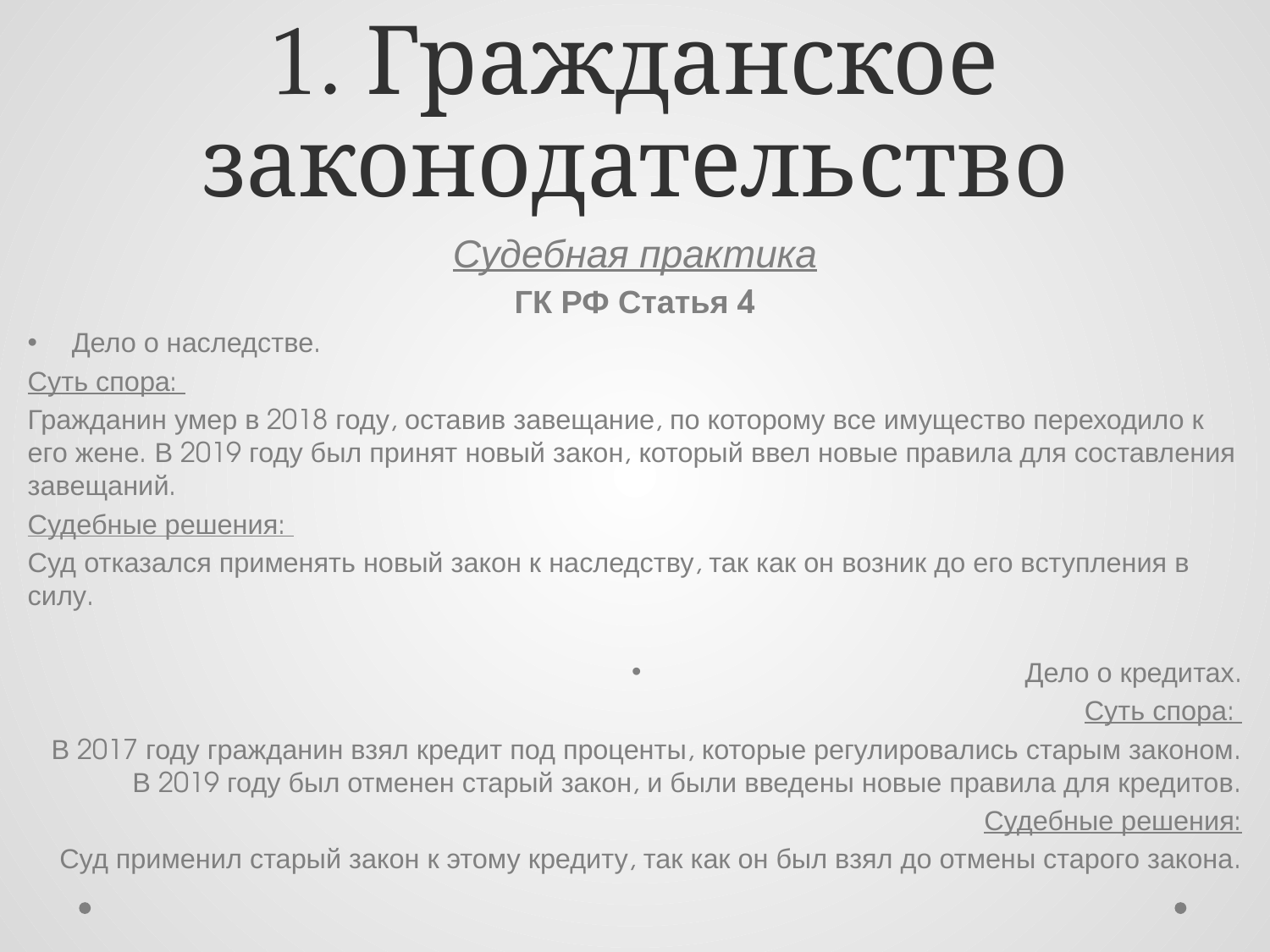

# 1. Гражданское законодательство
Судебная практика
ГК РФ Статья 4
Дело о наследстве.
Суть спора:
Гражданин умер в 2018 году, оставив завещание, по которому все имущество переходило к его жене. В 2019 году был принят новый закон, который ввел новые правила для составления завещаний.
Судебные решения:
Суд отказался применять новый закон к наследству, так как он возник до его вступления в силу.

Дело о кредитах.
Суть спора:
В 2017 году гражданин взял кредит под проценты, которые регулировались старым законом. В 2019 году был отменен старый закон, и были введены новые правила для кредитов.
 Судебные решения:
Суд применил старый закон к этому кредиту, так как он был взял до отмены старого закона.